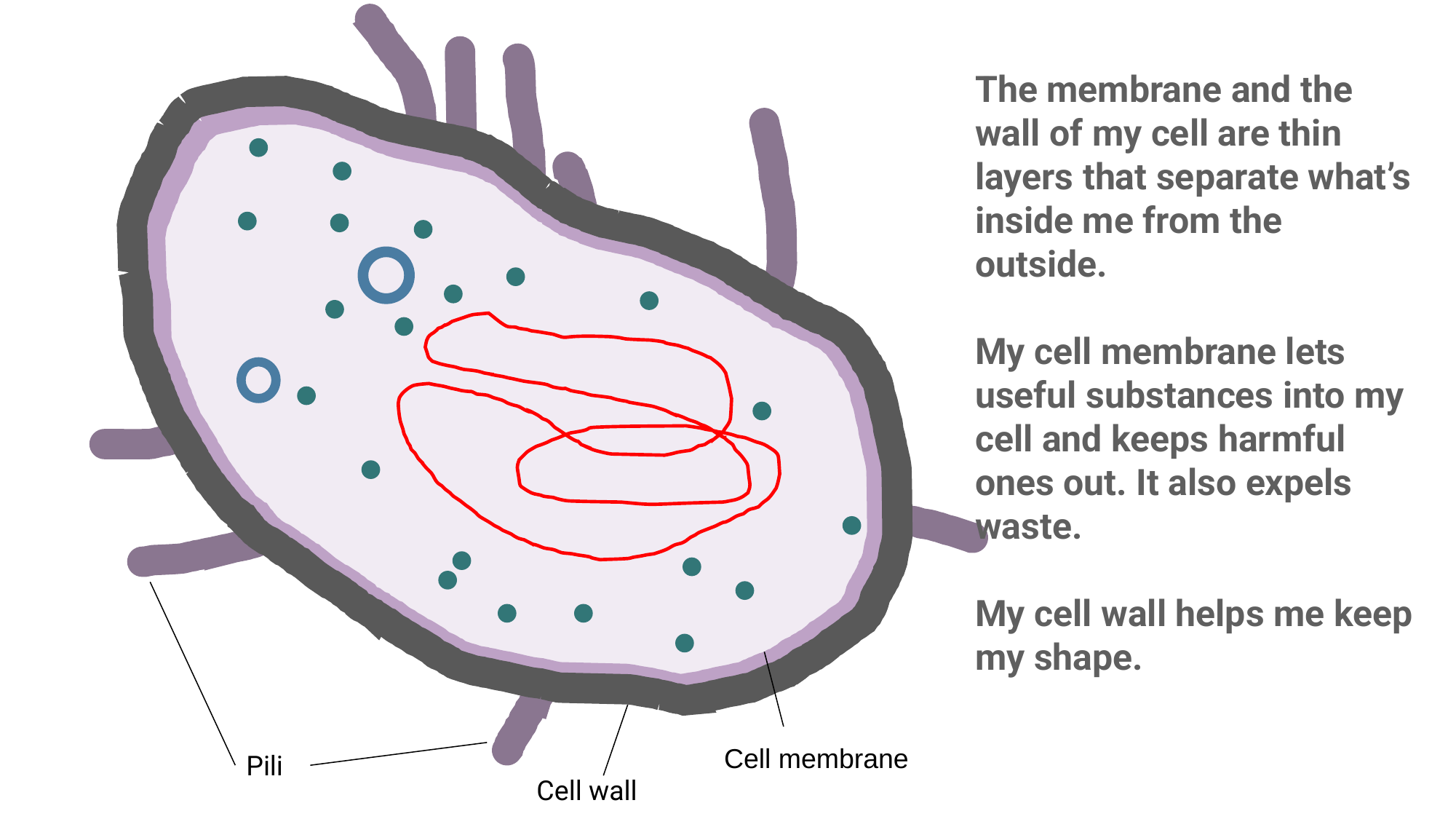

Cell membrane
Pili
Cell wall
The membrane and the wall of my cell are thin layers that separate what’s inside me from the outside.

My cell membrane lets useful substances into my cell and keeps harmful ones out. It also expels waste.

My cell wall helps me keep my shape.